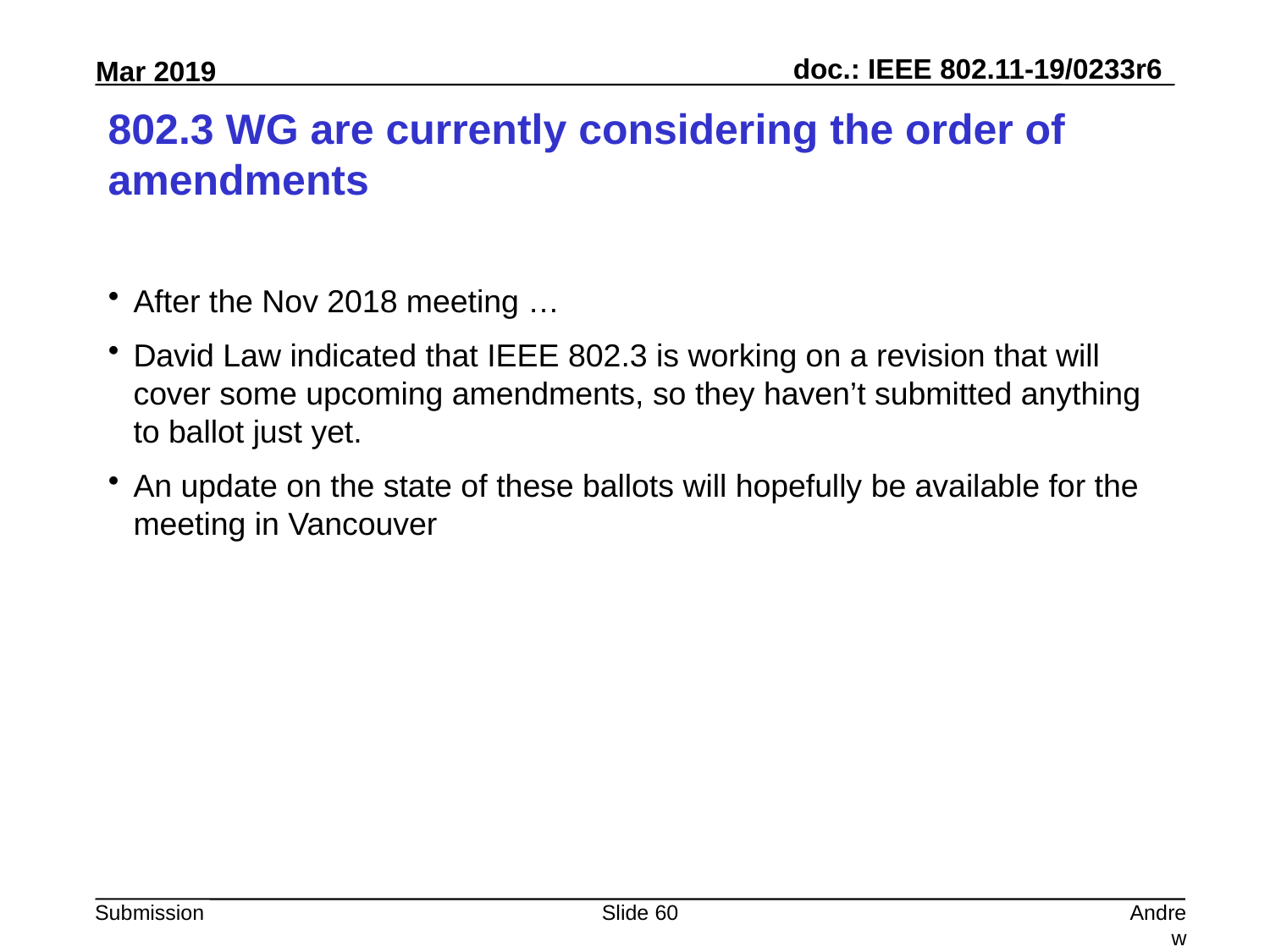

# 802.3 WG are currently considering the order of amendments
After the Nov 2018 meeting …
David Law indicated that IEEE 802.3 is working on a revision that will cover some upcoming amendments, so they haven’t submitted anything to ballot just yet.
An update on the state of these ballots will hopefully be available for the meeting in Vancouver
Slide 60
Andrew Myles, Cisco